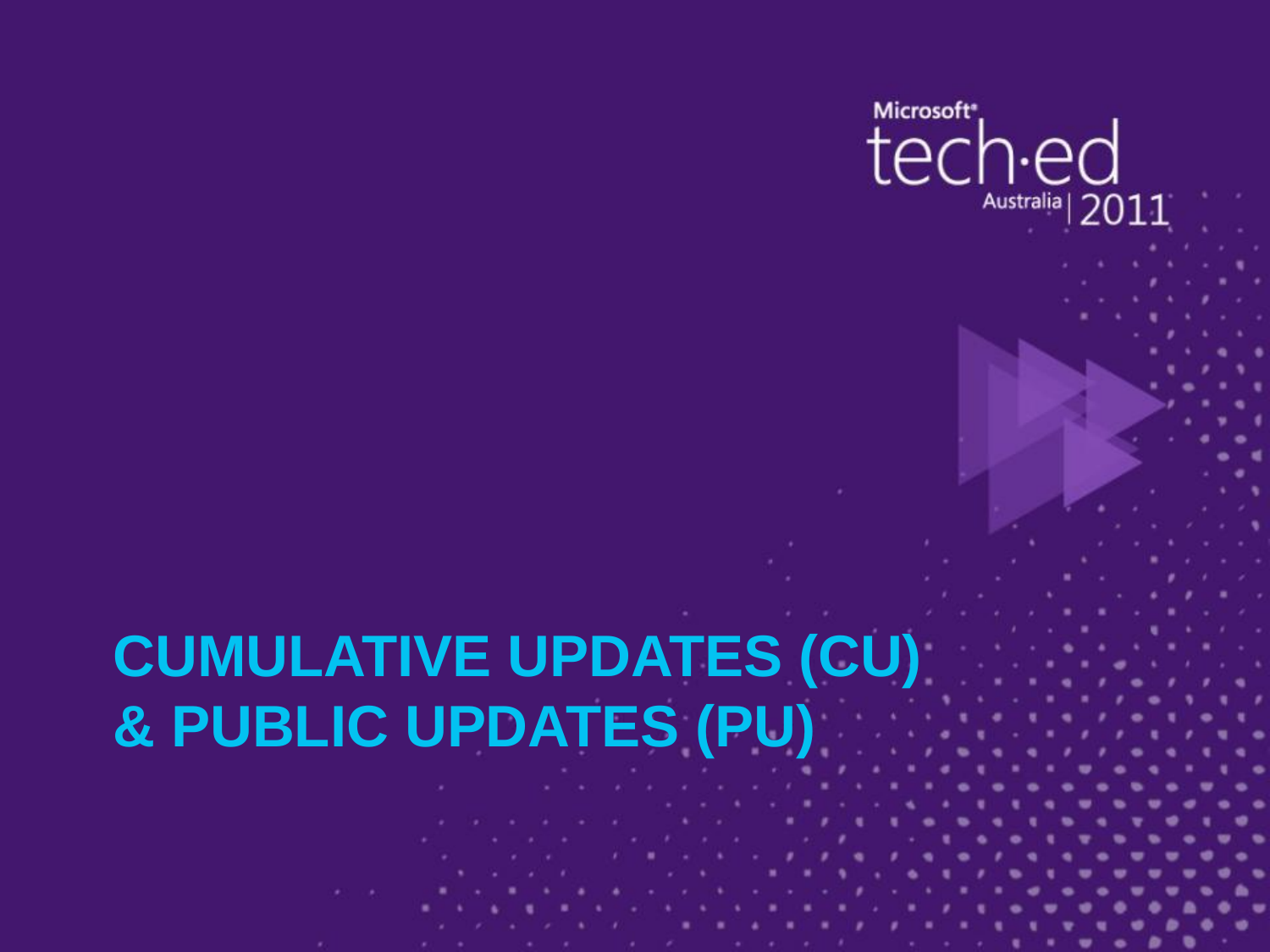

# Cumulative Updates (CU) & Public Updates (PU)